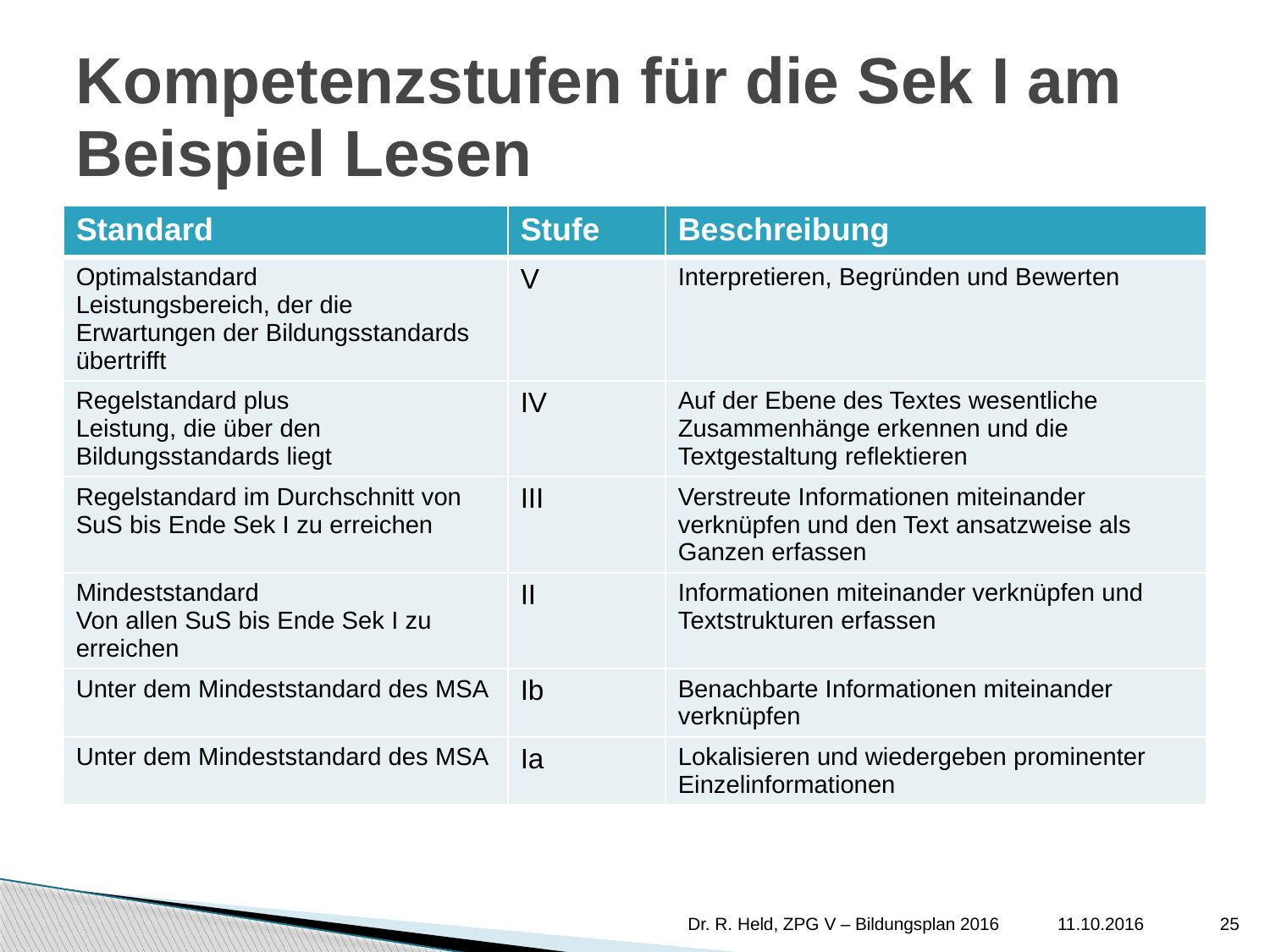

# Kompetenzstufen für die Sek I am Beispiel Lesen
| Standard | Stufe | Beschreibung |
| --- | --- | --- |
| Optimalstandard Leistungsbereich, der die Erwartungen der Bildungsstandards übertrifft | V | Interpretieren, Begründen und Bewerten |
| Regelstandard plus Leistung, die über den Bildungsstandards liegt | IV | Auf der Ebene des Textes wesentliche Zusammenhänge erkennen und die Textgestaltung reflektieren |
| Regelstandard im Durchschnitt von SuS bis Ende Sek I zu erreichen | III | Verstreute Informationen miteinander verknüpfen und den Text ansatzweise als Ganzen erfassen |
| Mindeststandard Von allen SuS bis Ende Sek I zu erreichen | II | Informationen miteinander verknüpfen und Textstrukturen erfassen |
| Unter dem Mindeststandard des MSA | Ib | Benachbarte Informationen miteinander verknüpfen |
| Unter dem Mindeststandard des MSA | Ia | Lokalisieren und wiedergeben prominenter Einzelinformationen |
11.10.2016
25
Dr. R. Held, ZPG V – Bildungsplan 2016